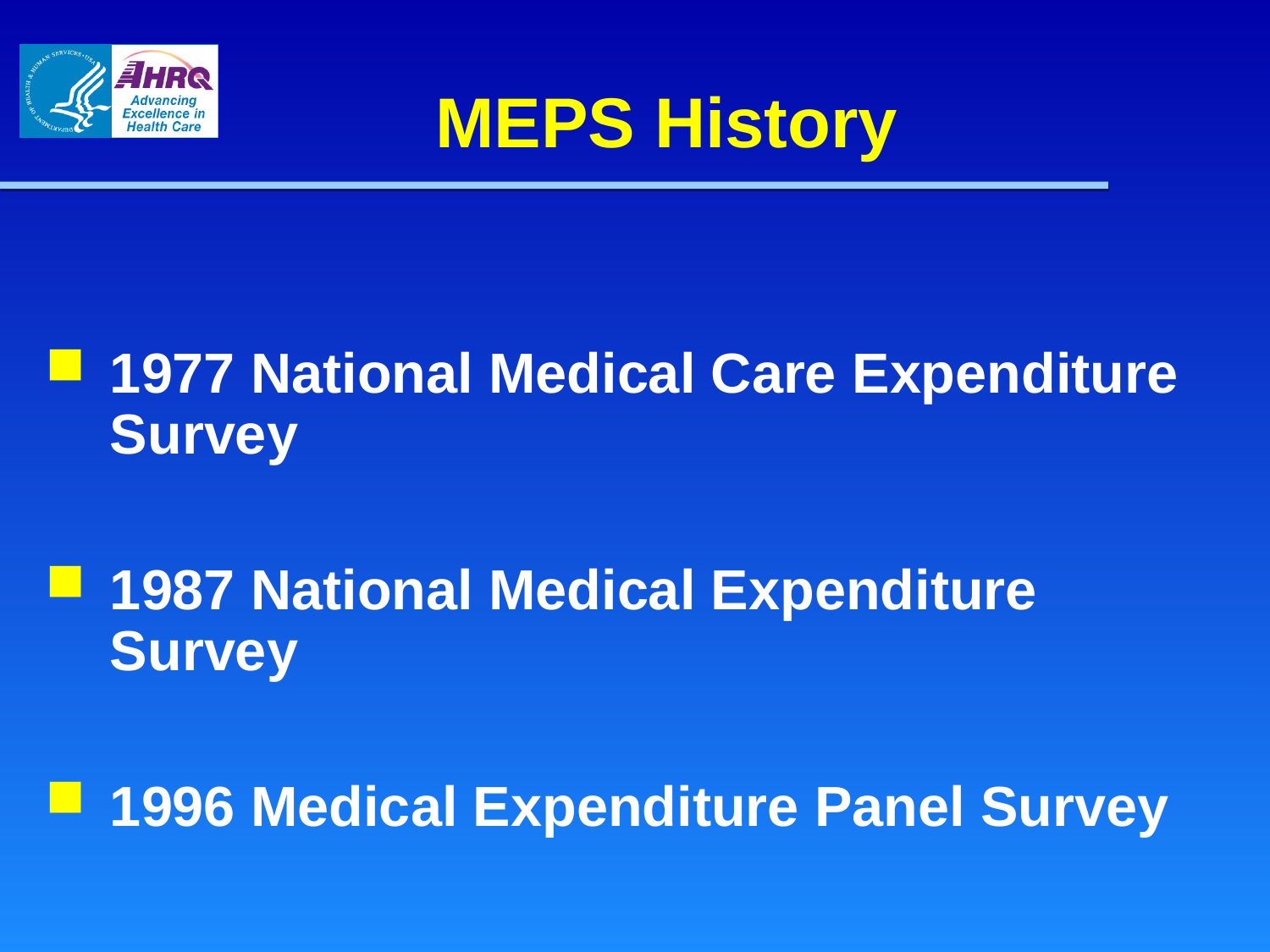

# MEPS History

1977 National Medical Care Expenditure Survey

1987 National Medical Expenditure Survey

1996 Medical Expenditure Panel Survey